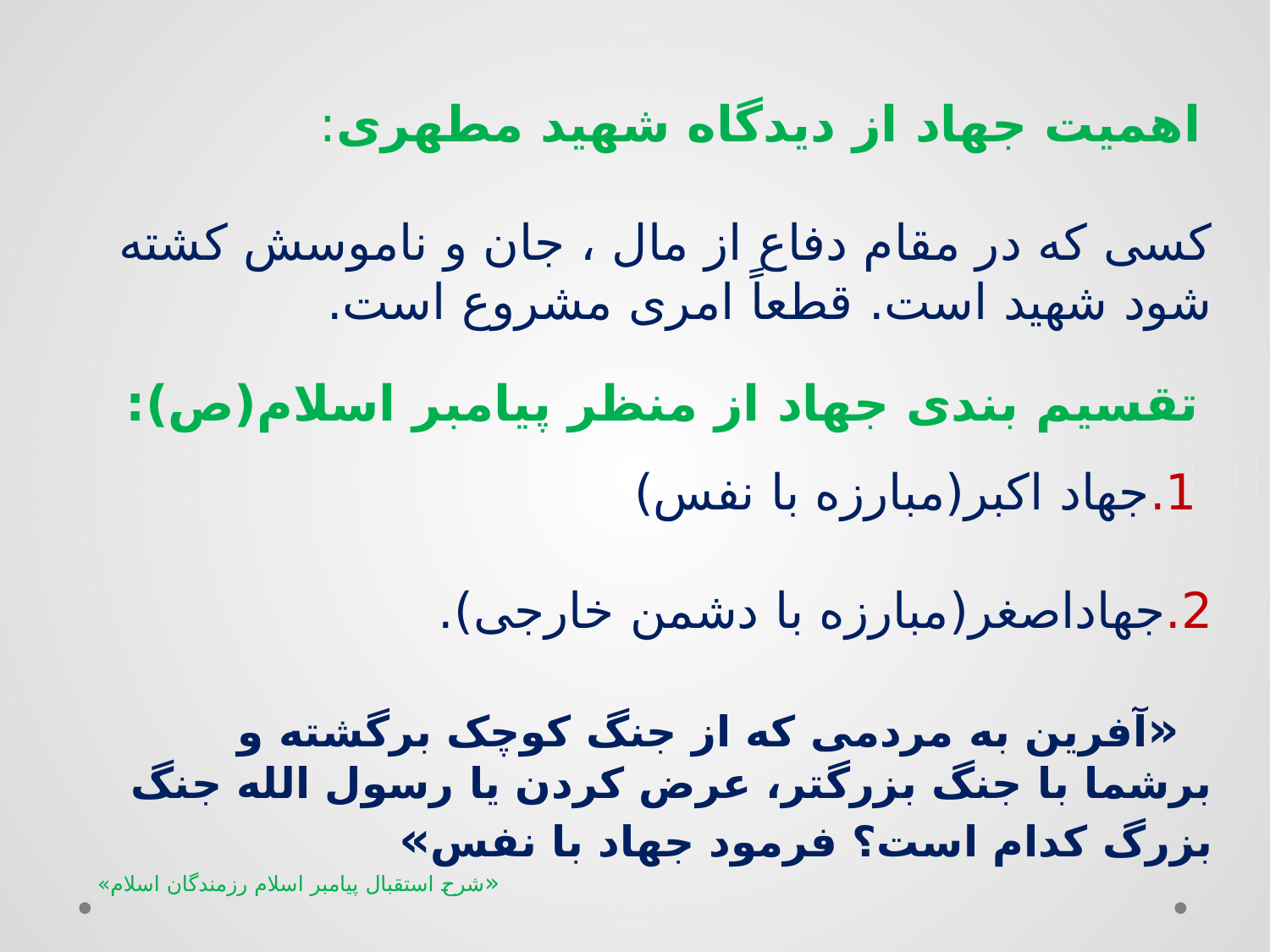

اهمیت جهاد از دیدگاه شهید مطهری:

کسی که در مقام دفاع از مال ، جان و ناموسش کشته شود شهید است. قطعاً امری مشروع است.
 تقسیم بندی جهاد از منظر پیامبر اسلام(ص):
 1.جهاد اکبر(مبارزه با نفس)

2.جهاداصغر(مبارزه با دشمن خارجی).
  «آفرین به مردمی که از جنگ کوچک برگشته و برشما با جنگ بزرگتر، عرض کردن یا رسول الله جنگ بزرگ کدام است؟ فرمود جهاد با نفس»
«شرح استقبال پیامبر اسلام رزمندگان اسلام»